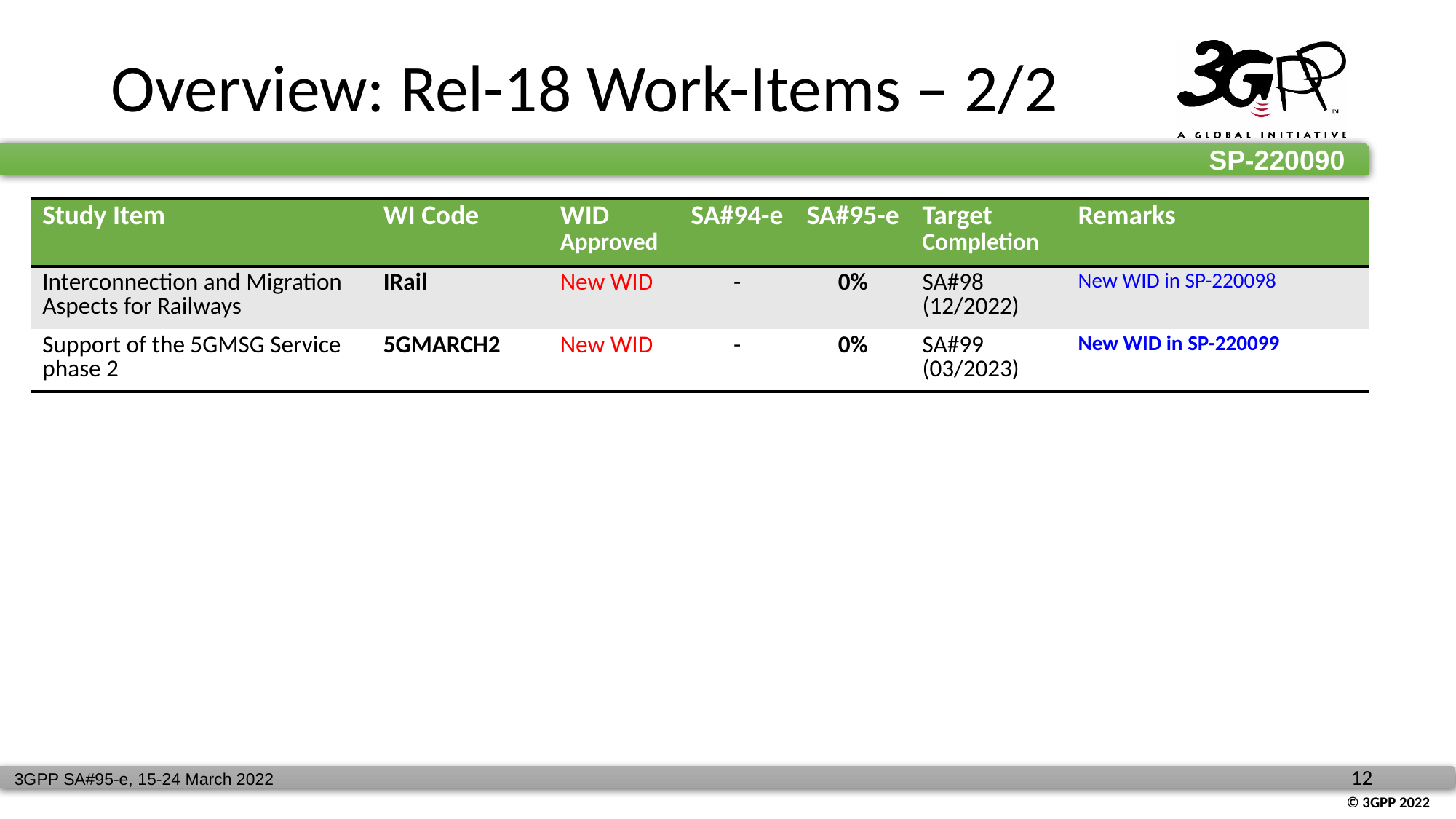

# Overview: Rel-18 Work-Items – 2/2
| Study Item | WI Code | WID Approved | SA#94-e | SA#95-e | Target Completion | Remarks |
| --- | --- | --- | --- | --- | --- | --- |
| Interconnection and Migration Aspects for Railways | IRail | New WID | - | 0% | SA#98 (12/2022) | New WID in SP-220098 |
| Support of the 5GMSG Service phase 2 | 5GMARCH2 | New WID | - | 0% | SA#99 (03/2023) | New WID in SP-220099 |